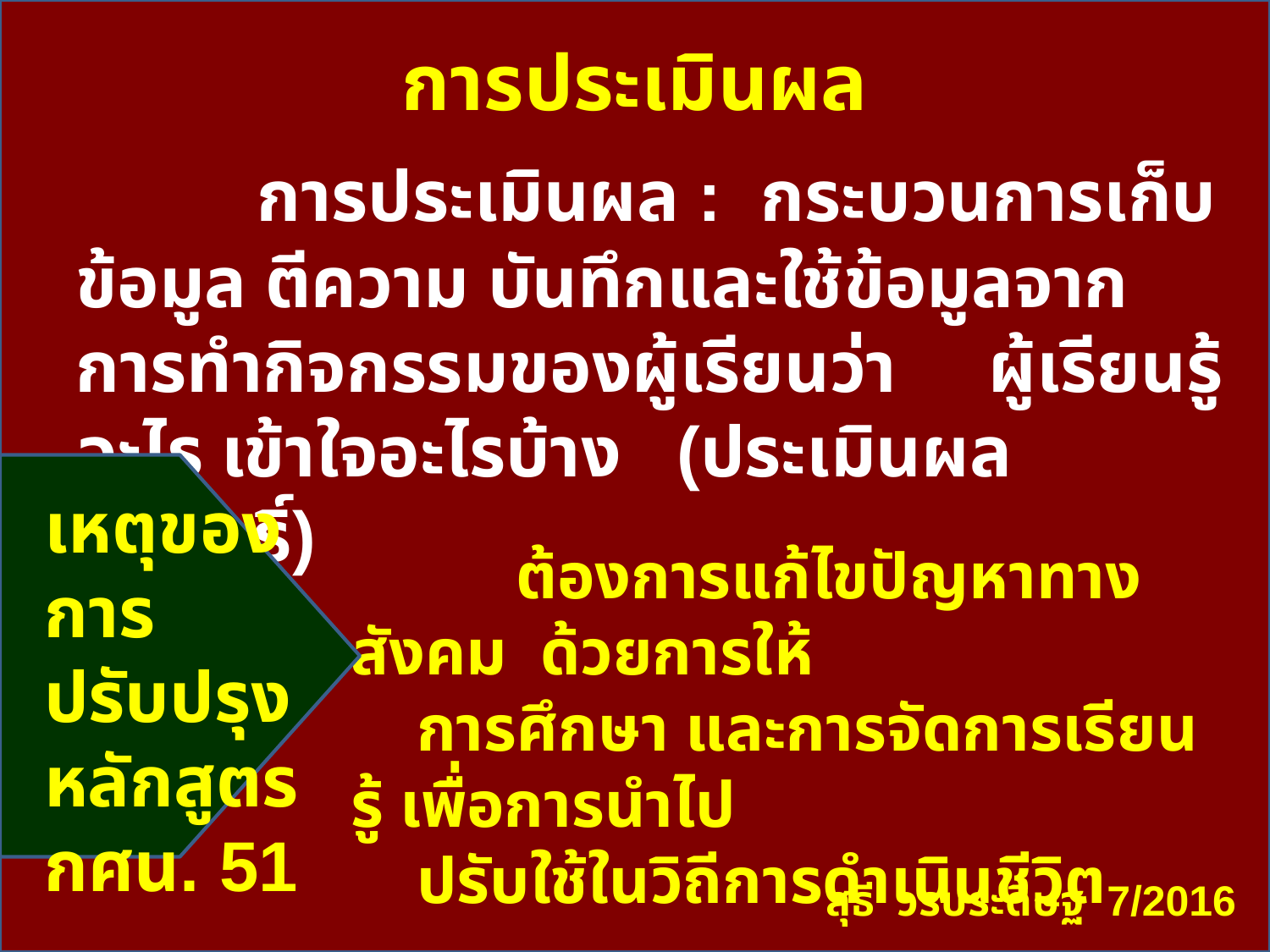

# การประเมินผล
         การประเมินผล :  กระบวนการเก็บข้อมูล ตีความ บันทึกและใช้ข้อมูลจากการทำกิจกรรมของผู้เรียนว่า     ผู้เรียนรู้อะไร เข้าใจอะไรบ้าง   (ประเมินผลสัมฤทธิ์)

เหตุของ
การปรับปรุงหลักสูตร
กศน. 51
          ต้องการแก้ไขปัญหาทางสังคม  ด้วยการให้
    การศึกษา และการจัดการเรียนรู้ เพื่อการนำไป
    ปรับใช้ในวิถีการดำเนินชีวิต
สุธี  วรประดิษฐ  7/2016